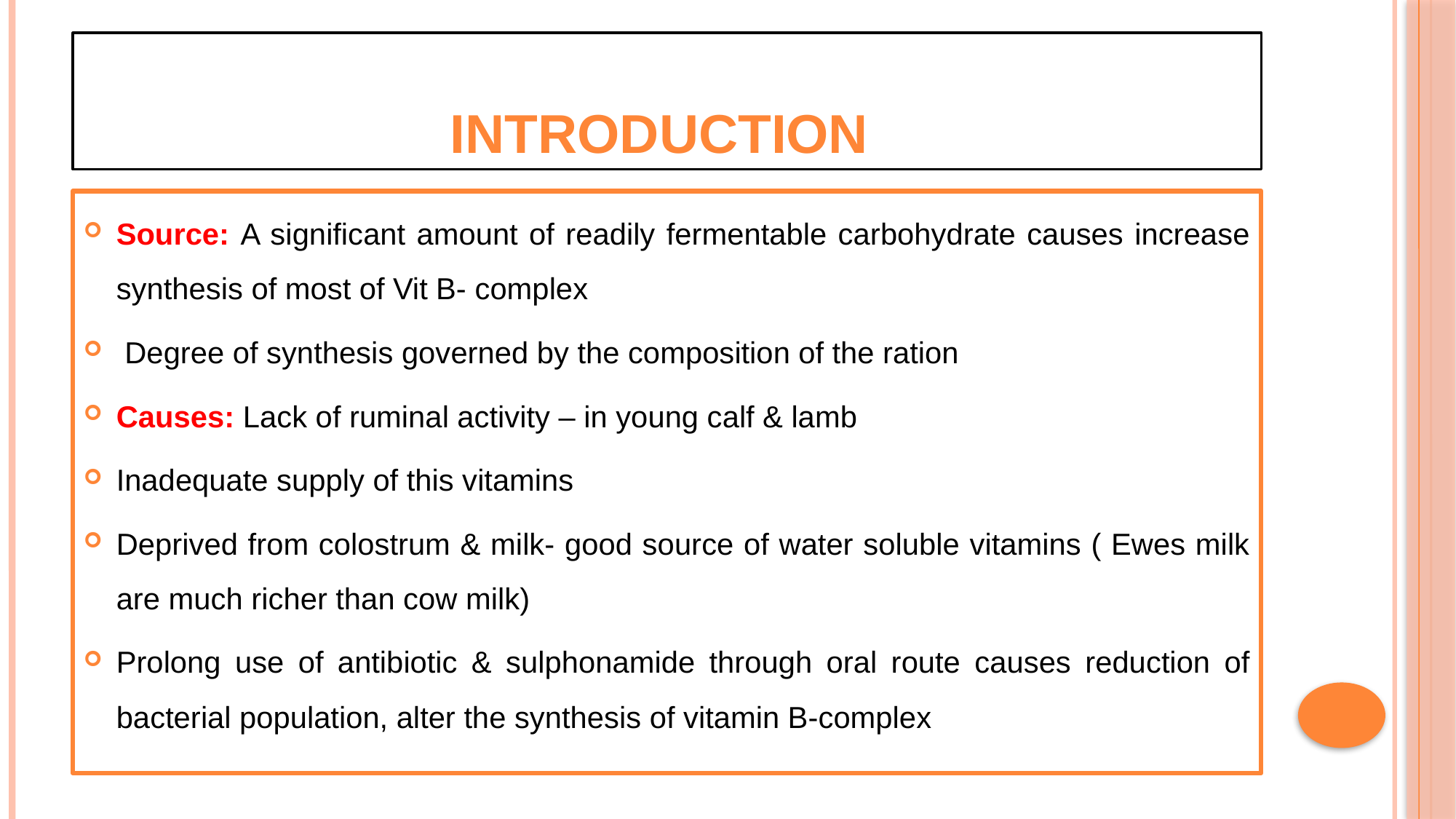

# INTRODUCTION
Source: A significant amount of readily fermentable carbohydrate causes increase synthesis of most of Vit B- complex
 Degree of synthesis governed by the composition of the ration
Causes: Lack of ruminal activity – in young calf & lamb
Inadequate supply of this vitamins
Deprived from colostrum & milk- good source of water soluble vitamins ( Ewes milk are much richer than cow milk)
Prolong use of antibiotic & sulphonamide through oral route causes reduction of bacterial population, alter the synthesis of vitamin B-complex